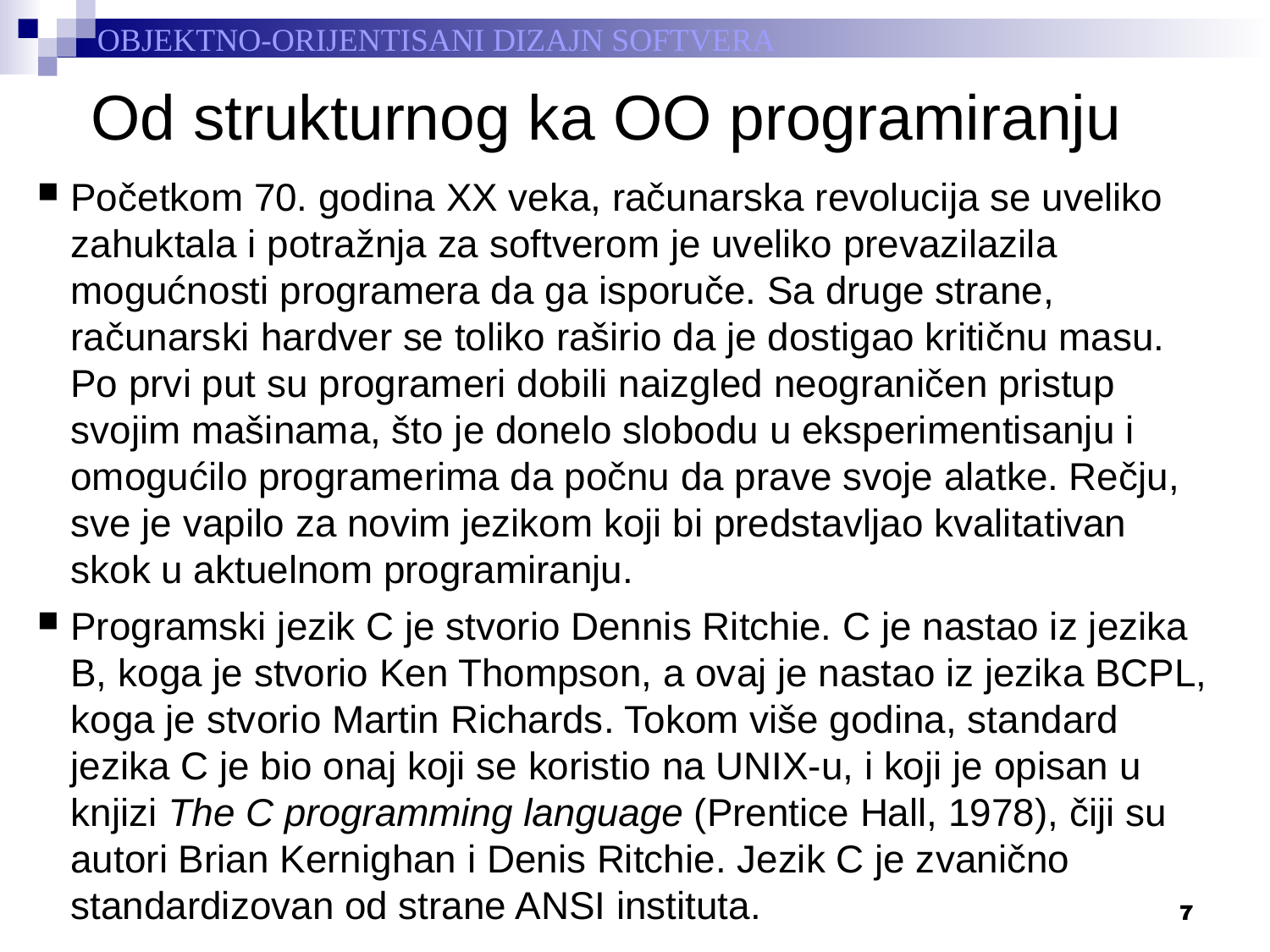

# Od strukturnog ka OO programiranju
Početkom 70. godina XX veka, računarska revolucija se uveliko zahuktala i potražnja za softverom je uveliko prevazilazila mogućnosti programera da ga isporuče. Sa druge strane, računarski hardver se toliko raširio da je dostigao kritičnu masu. Po prvi put su programeri dobili naizgled neograničen pristup svojim mašinama, što je donelo slobodu u eksperimentisanju i omogućilo programerima da počnu da prave svoje alatke. Rečju, sve je vapilo za novim jezikom koji bi predstavljao kvalitativan skok u aktuelnom programiranju.
Programski jezik C je stvorio Dennis Ritchie. C je nastao iz jezika B, koga je stvorio Ken Thompson, a ovaj je nastao iz jezika BCPL, koga je stvorio Martin Richards. Tokom više godina, standard jezika C je bio onaj koji se koristio na UNIX-u, i koji je opisan u knjizi The C programming language (Prentice Hall, 1978), čiji su autori Brian Kernighan i Denis Ritchie. Jezik C je zvanično standardizovan od strane ANSI instituta.
7